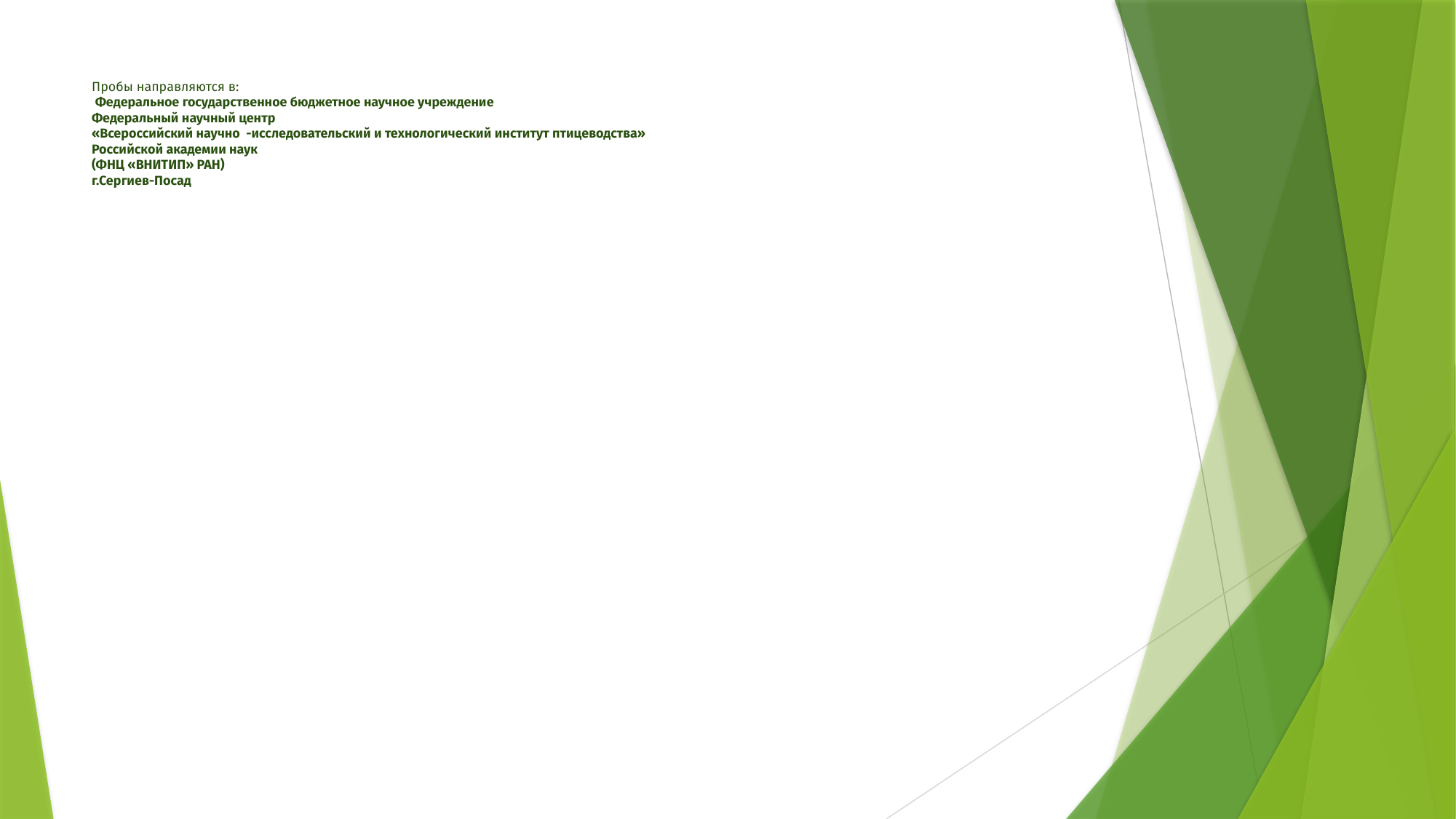

# Пробы направляются в: Федеральное государственное бюджетное научное учреждение Федеральный научный центр «Всероссийский научно  -исследовательский и технологический институт птицеводства» Российской академии наук (ФНЦ «ВНИТИП» РАН) г.Сергиев-Посад